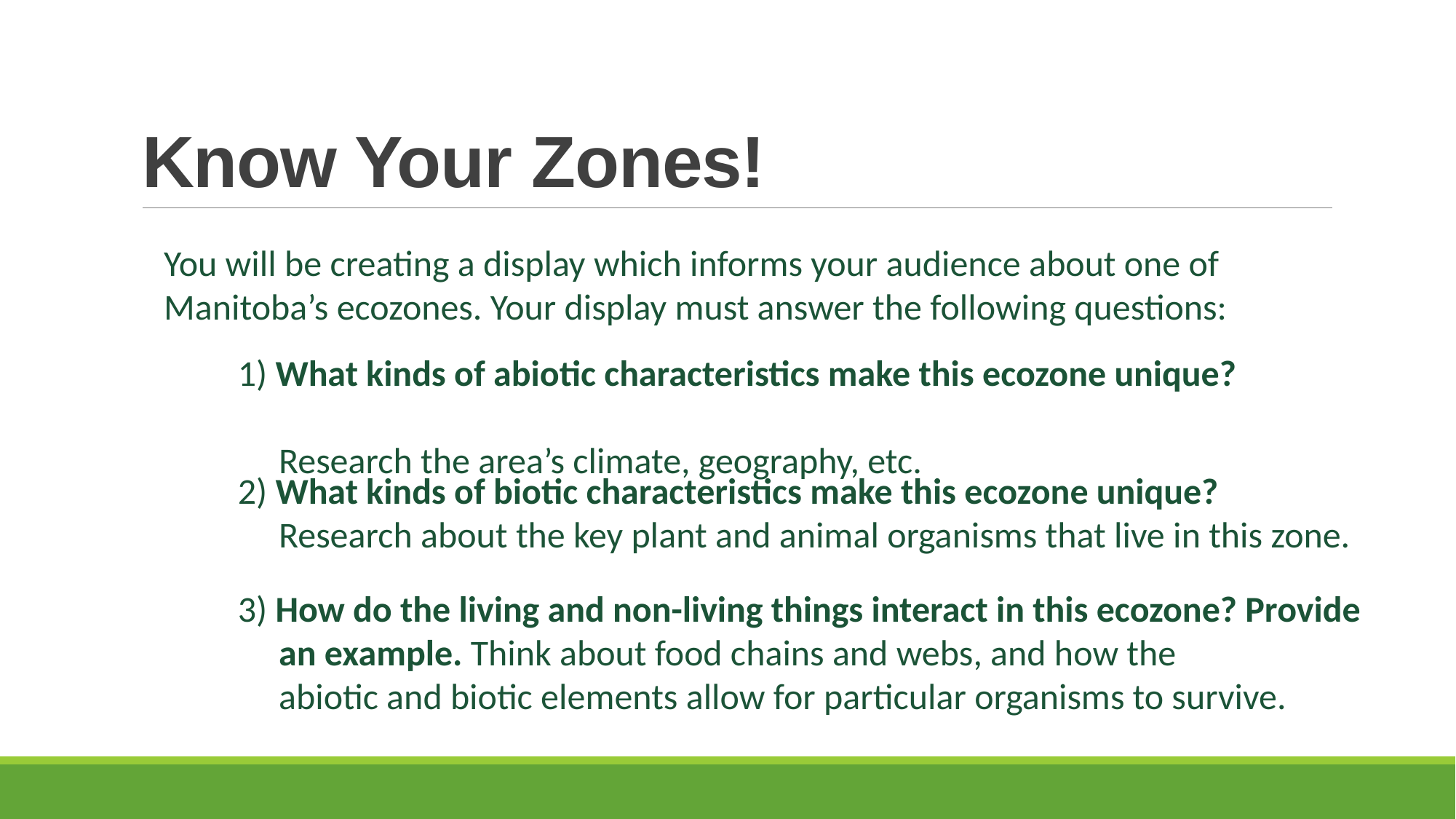

# Know Your Zones!
You will be creating a display which informs your audience about one of Manitoba’s ecozones. Your display must answer the following questions:
1) What kinds of abiotic characteristics make this ecozone unique?
     Research the area’s climate, geography, etc.
2) What kinds of biotic characteristics make this ecozone unique?
     Research about the key plant and animal organisms that live in this zone.
3) How do the living and non-living things interact in this ecozone? Provide
     an example. Think about food chains and webs, and how the
     abiotic and biotic elements allow for particular organisms to survive.